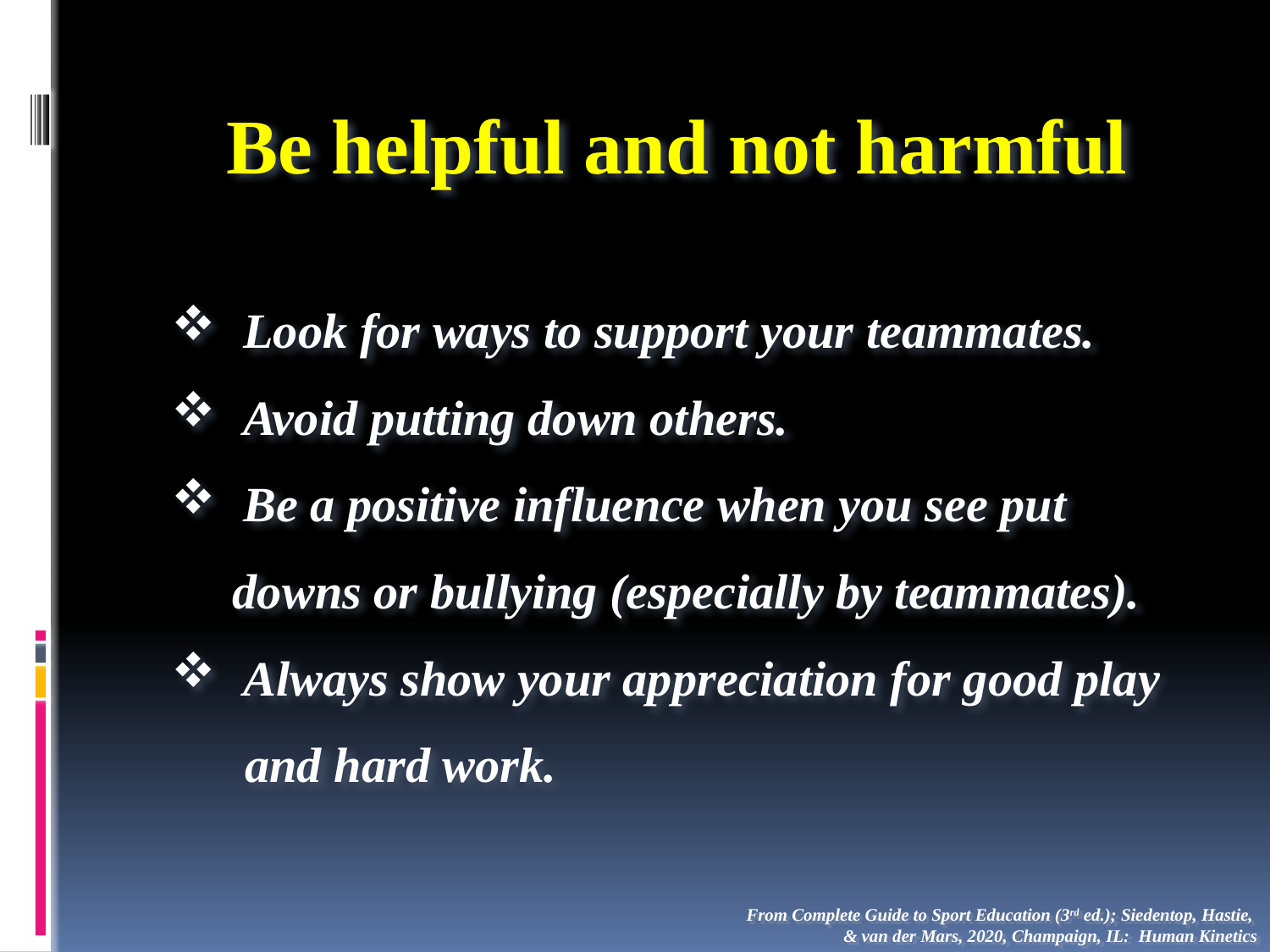

Be helpful and not harmful
  Look for ways to support your teammates.
  Avoid putting down others.
  Be a positive influence when you see put
     downs or bullying (especially by teammates).
  Always show your appreciation for good play
      and hard work.
From Complete Guide to Sport Education (3rd ed.); Siedentop, Hastie,
& van der Mars, 2020, Champaign, IL:  Human Kinetics